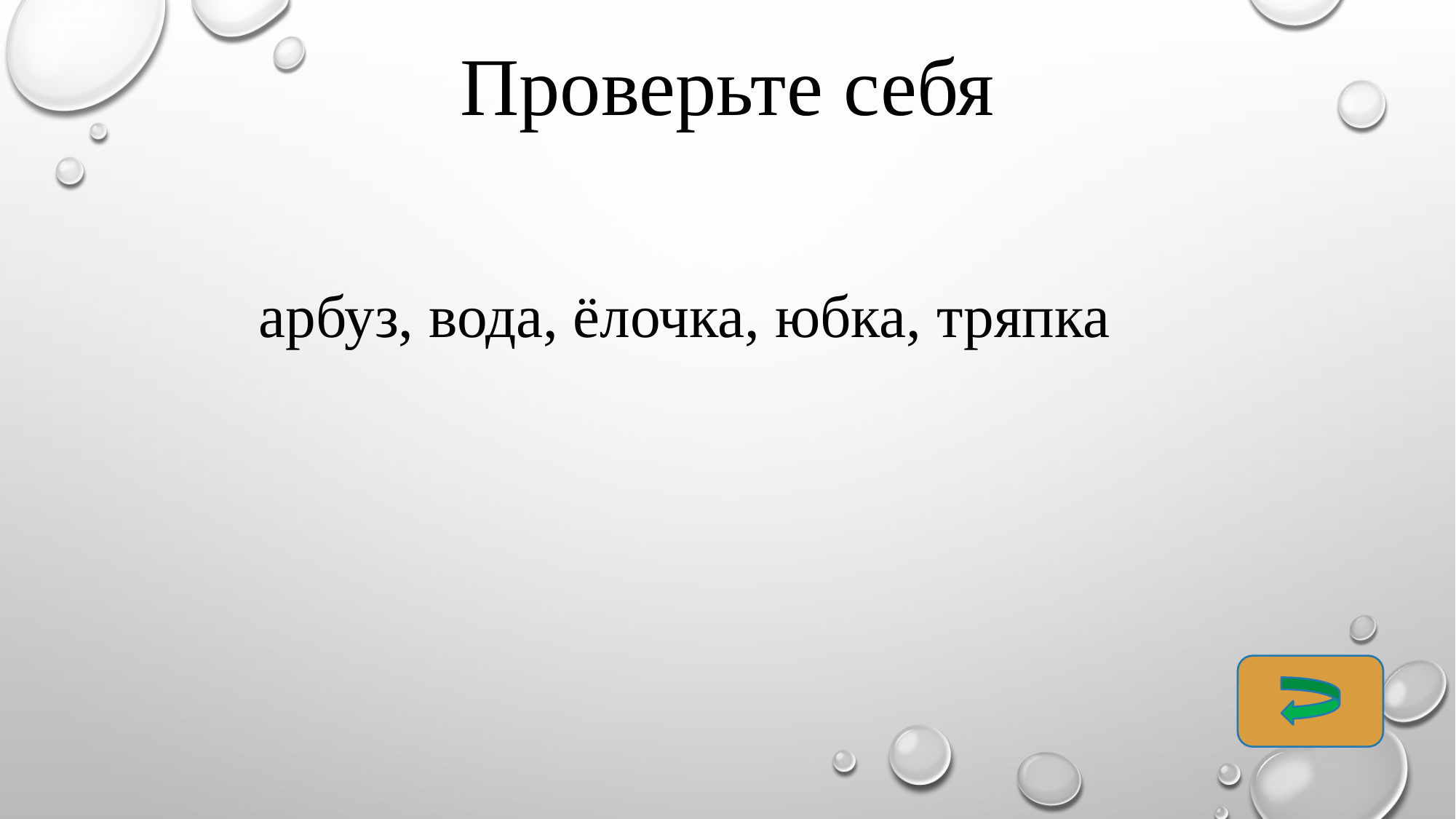

Проверьте себя
арбуз, вода, ёлочка, юбка, тряпка